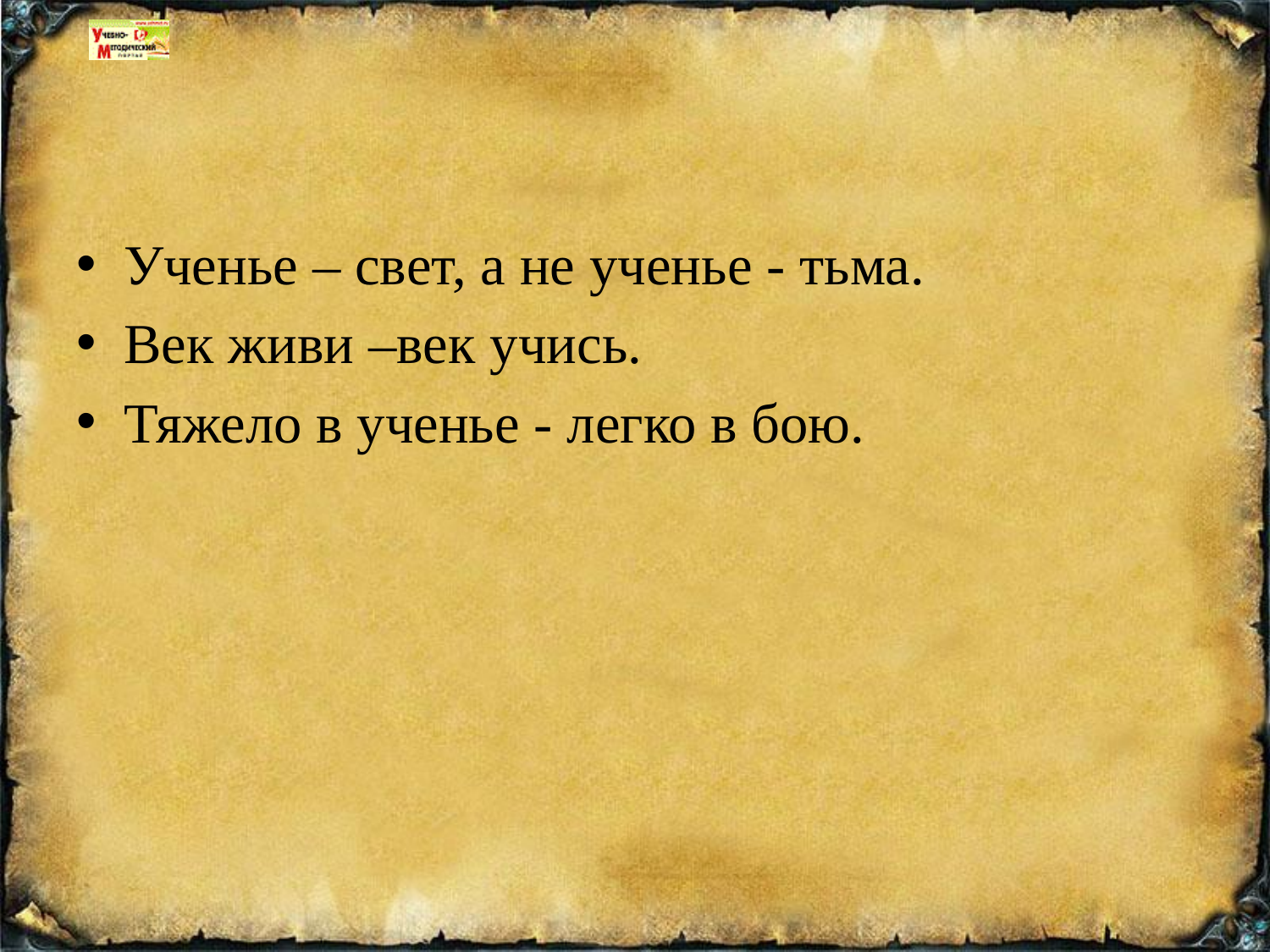

Ученье – свет, а не ученье - тьма.
Век живи –век учись.
Тяжело в ученье - легко в бою.